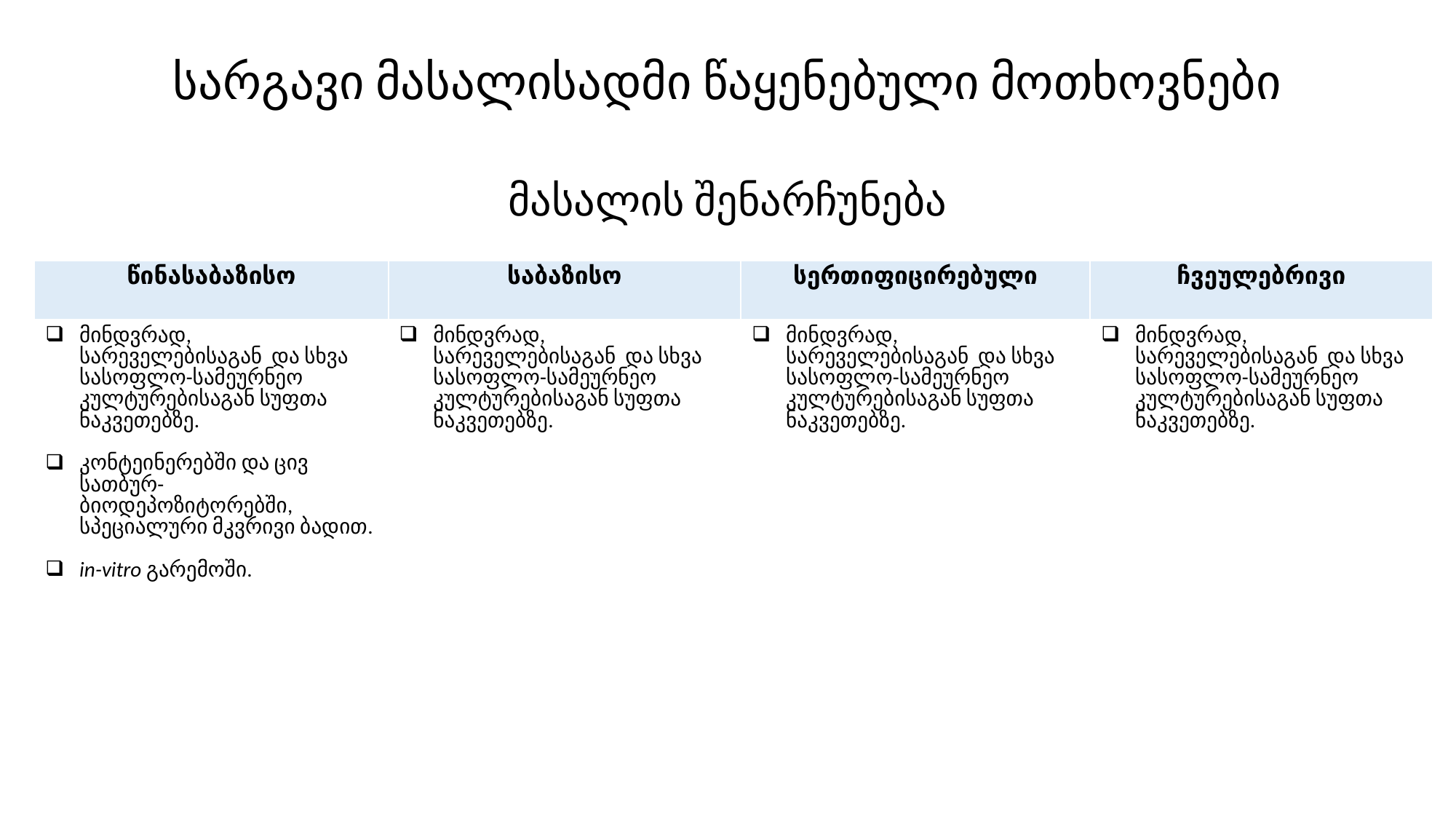

# სარგავი მასალისადმი წაყენებული მოთხოვნები
მასალის შენარჩუნება
| წინასაბაზისო | საბაზისო | სერთიფიცირებული | ჩვეულებრივი |
| --- | --- | --- | --- |
| მინდვრად, სარეველებისაგან და სხვა სასოფლო-სამეურნეო კულტურებისაგან სუფთა ნაკვეთებზე. კონტეინერებში და ცივ სათბურ-ბიოდეპოზიტორებში, სპეციალური მკვრივი ბადით. in-vitro გარემოში. | მინდვრად, სარეველებისაგან და სხვა სასოფლო-სამეურნეო კულტურებისაგან სუფთა ნაკვეთებზე. | მინდვრად, სარეველებისაგან და სხვა სასოფლო-სამეურნეო კულტურებისაგან სუფთა ნაკვეთებზე. | მინდვრად, სარეველებისაგან და სხვა სასოფლო-სამეურნეო კულტურებისაგან სუფთა ნაკვეთებზე. |